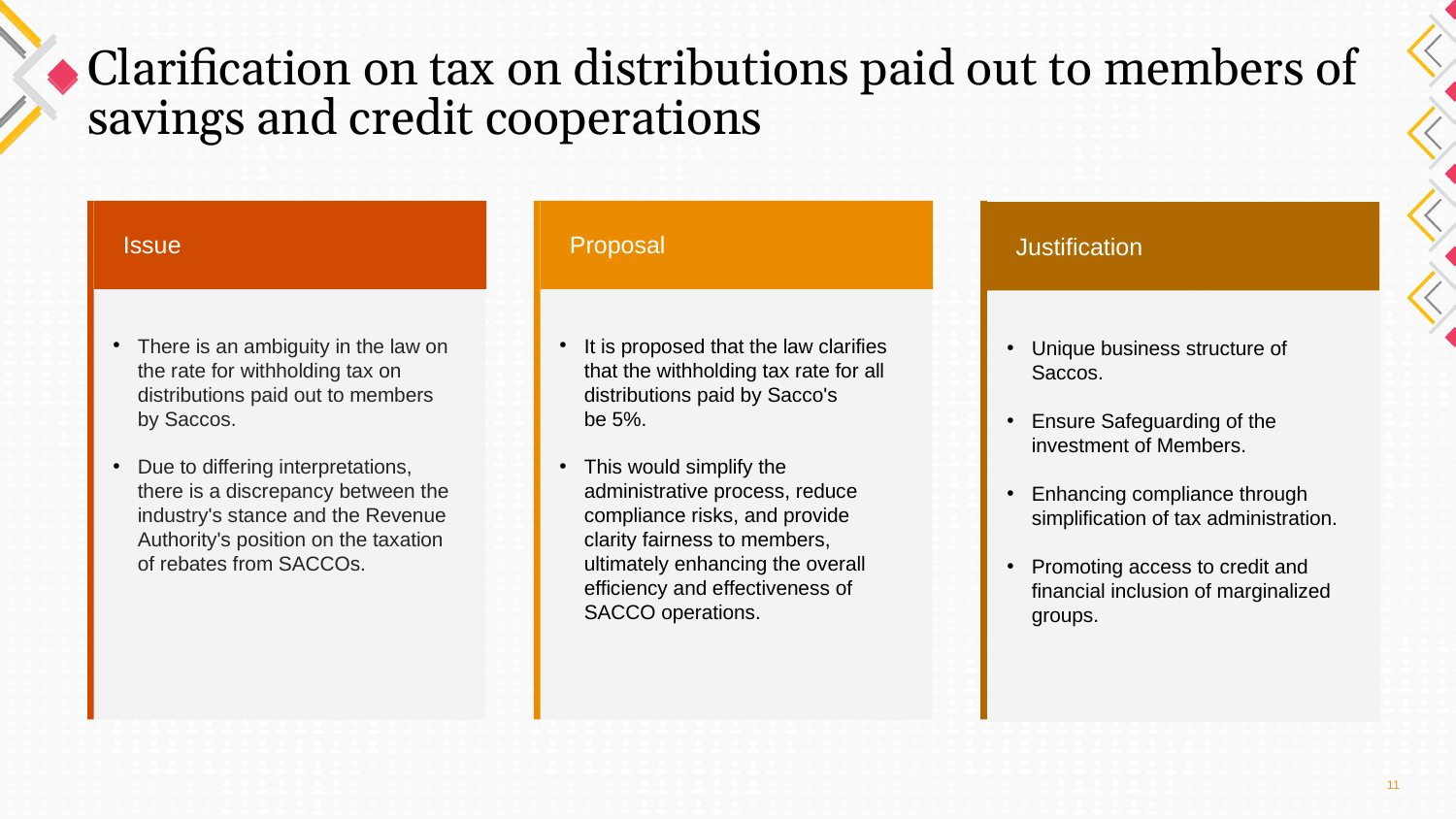

# Clarification on tax on distributions paid out to members of savings and credit cooperations

Issue
There is an ambiguity in the law on the rate for withholding tax on distributions paid out to members by Saccos.

Due to differing interpretations, there is a discrepancy between the industry's stance and the Revenue Authority's position on the taxation of rebates from SACCOs.

Proposal
It is proposed that the law clarifies that the withholding tax rate for all distributions paid by Sacco's be 5%.

This would simplify the administrative process, reduce compliance risks, and provide clarity fairness to members, ultimately enhancing the overall efficiency and effectiveness of SACCO operations.

Justification
Unique business structure of Saccos.

Ensure Safeguarding of the investment of Members.

Enhancing compliance through simplification of tax administration.

Promoting access to credit and financial inclusion of marginalized groups.